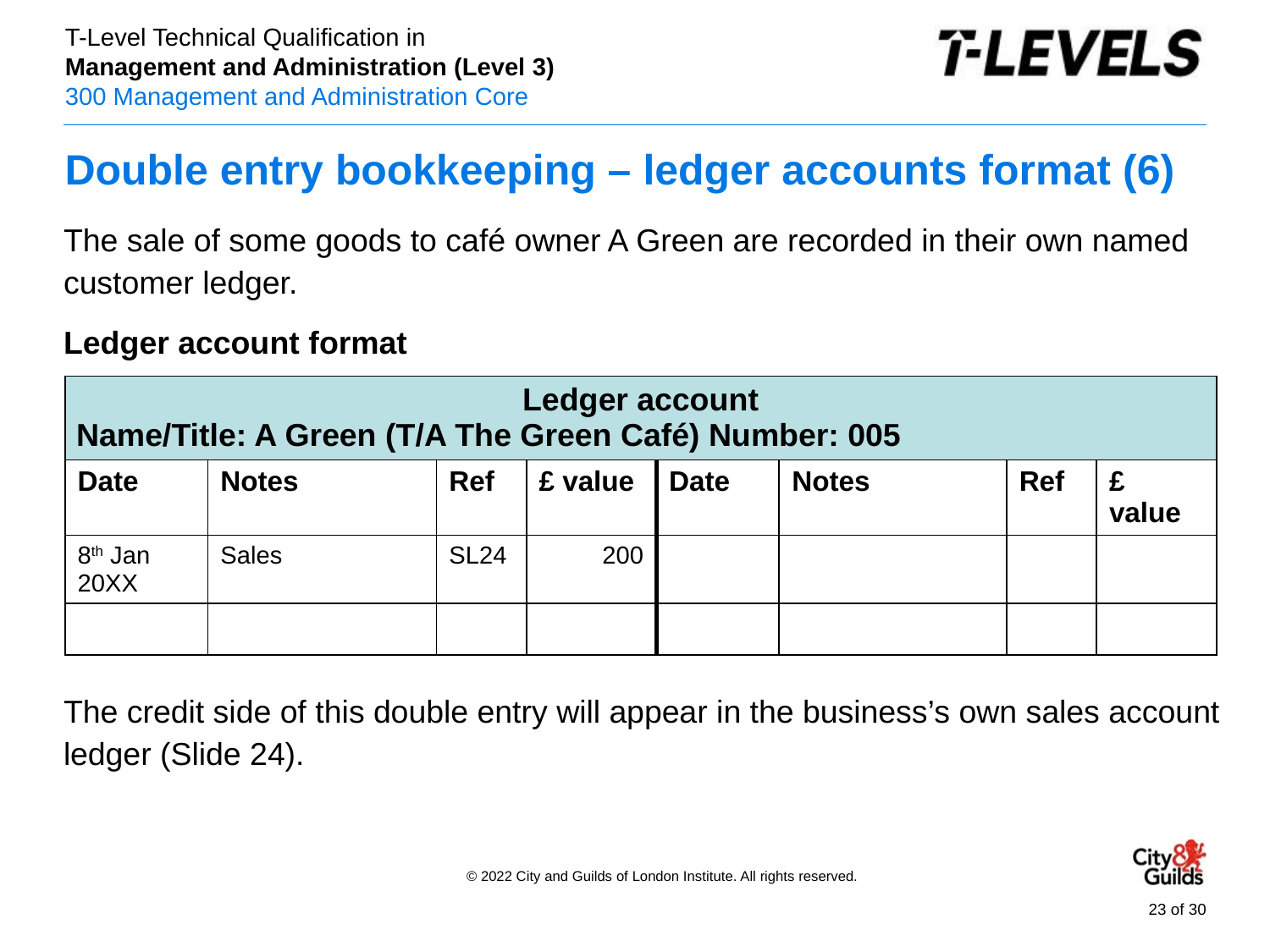

# Double entry bookkeeping – ledger accounts format (6)
The sale of some goods to café owner A Green are recorded in their own named customer ledger.
Ledger account format

The credit side of this double entry will appear in the business’s own sales account ledger (Slide 24).

| Ledger account Name/Title: A Green (T/A The Green Café) Number: 005 |  |  |  |  |  |  |  |
| --- | --- | --- | --- | --- | --- | --- | --- |
| Date | Notes | Ref | £ value | Date | Notes | Ref | £ value |
| 8th Jan 20XX | Sales | SL24 | 200 |  |  |  |  |
|  |  |  |  |  |  |  |  |